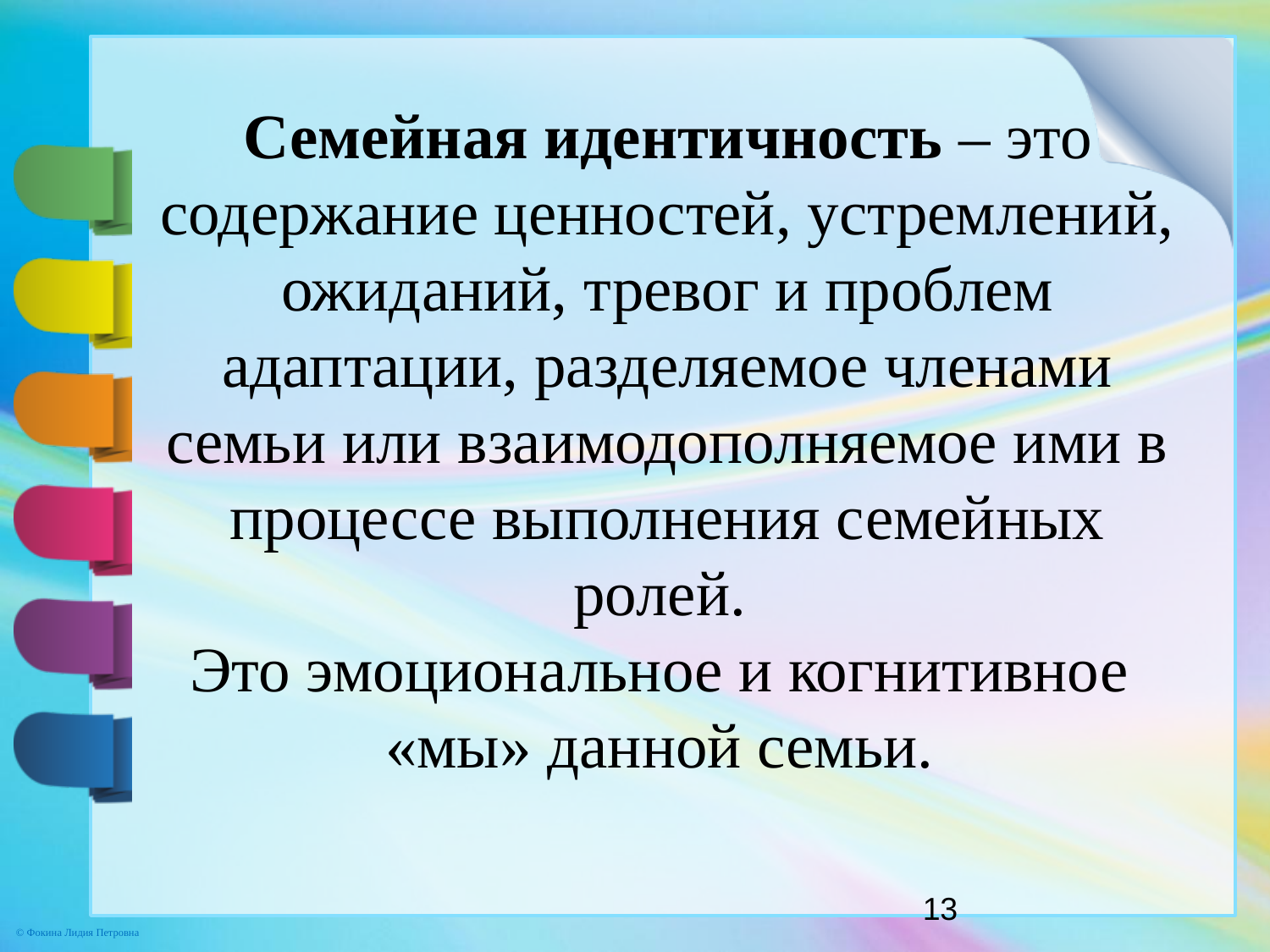

# Семейная идентичность – это содержание ценностей, устремлений, ожиданий, тревог и проблем адаптации, разделяемое членами семьи или взаимодополняемое ими в процессе выполнения семейных ролей. Это эмоциональное и когнитивное  «мы» данной семьи.

13